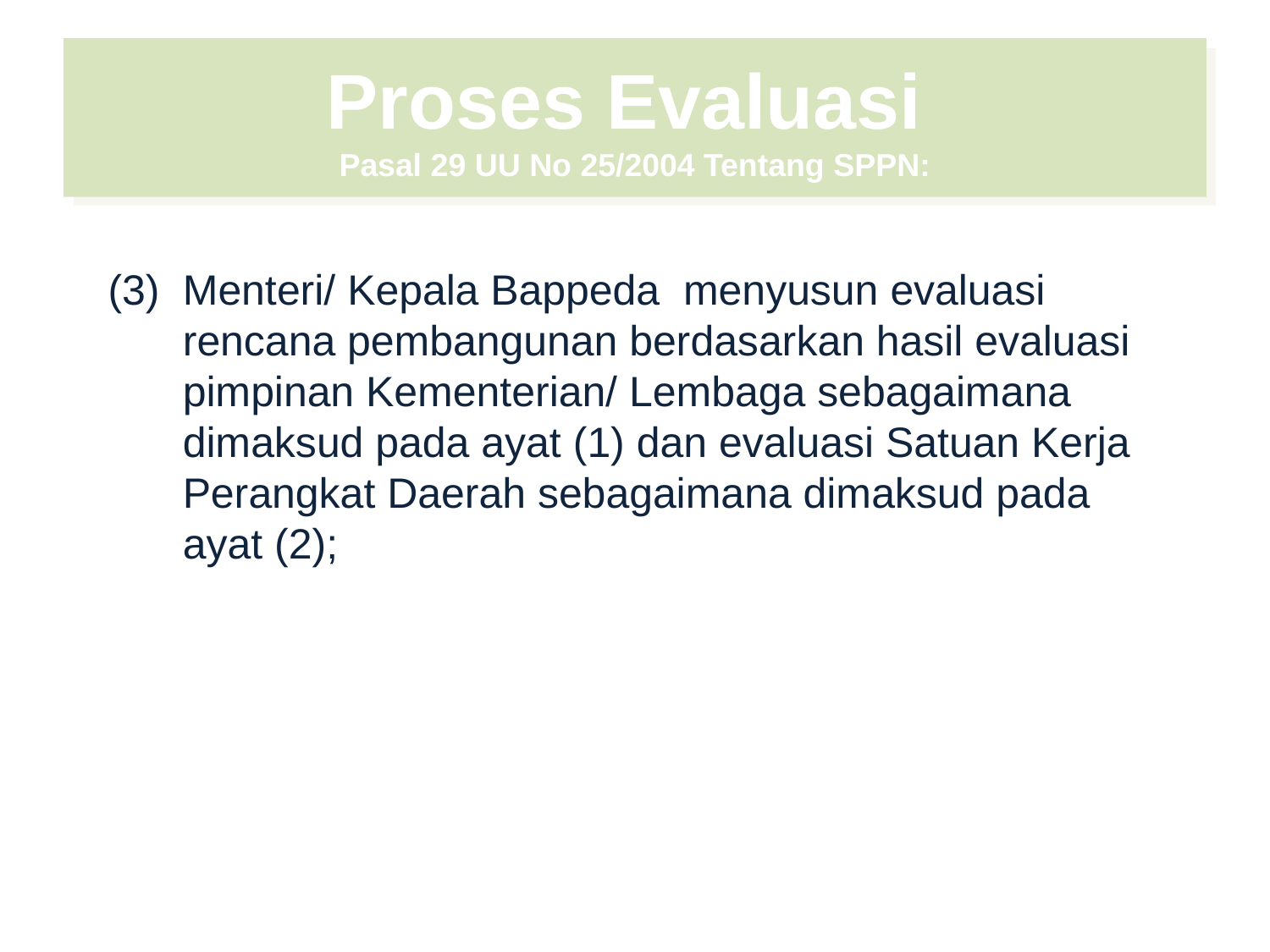

# Proses Evaluasi Pasal 29 UU No 25/2004 Tentang SPPN:
(3) 	Menteri/ Kepala Bappeda  menyusun evaluasi rencana pembangunan berdasarkan hasil evaluasi pimpinan Kementerian/ Lembaga sebagaimana dimaksud pada ayat (1) dan evaluasi Satuan Kerja Perangkat Daerah sebagaimana dimaksud pada ayat (2);